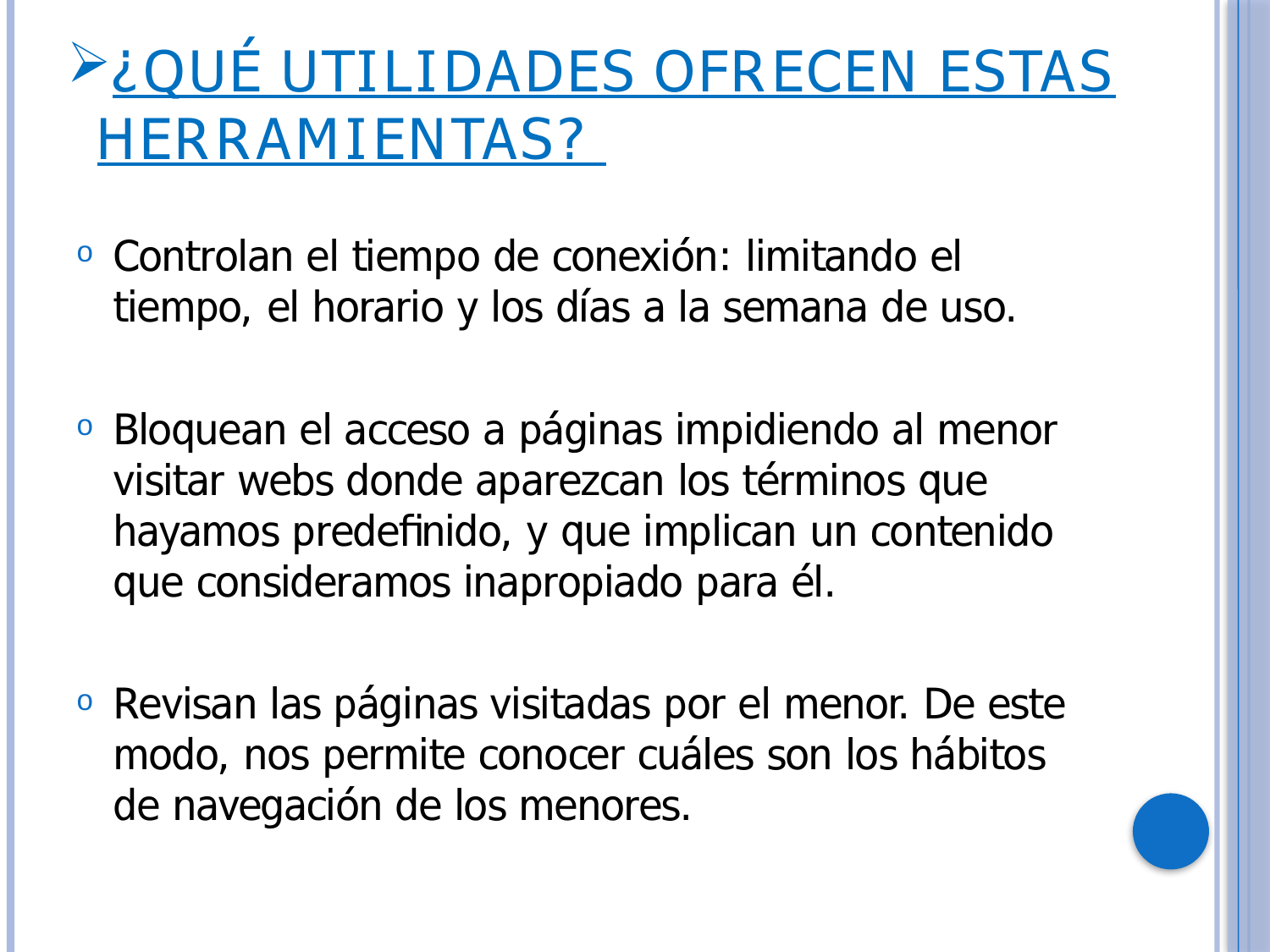

# ¿Qué utilidades ofrecen estas herramientas?
Controlan el tiempo de conexión: limitando el tiempo, el horario y los días a la semana de uso.

Bloquean el acceso a páginas impidiendo al menor visitar webs donde aparezcan los términos que hayamos predefinido, y que implican un contenido que consideramos inapropiado para él.

Revisan las páginas visitadas por el menor. De este modo, nos permite conocer cuáles son los hábitos de navegación de los menores.